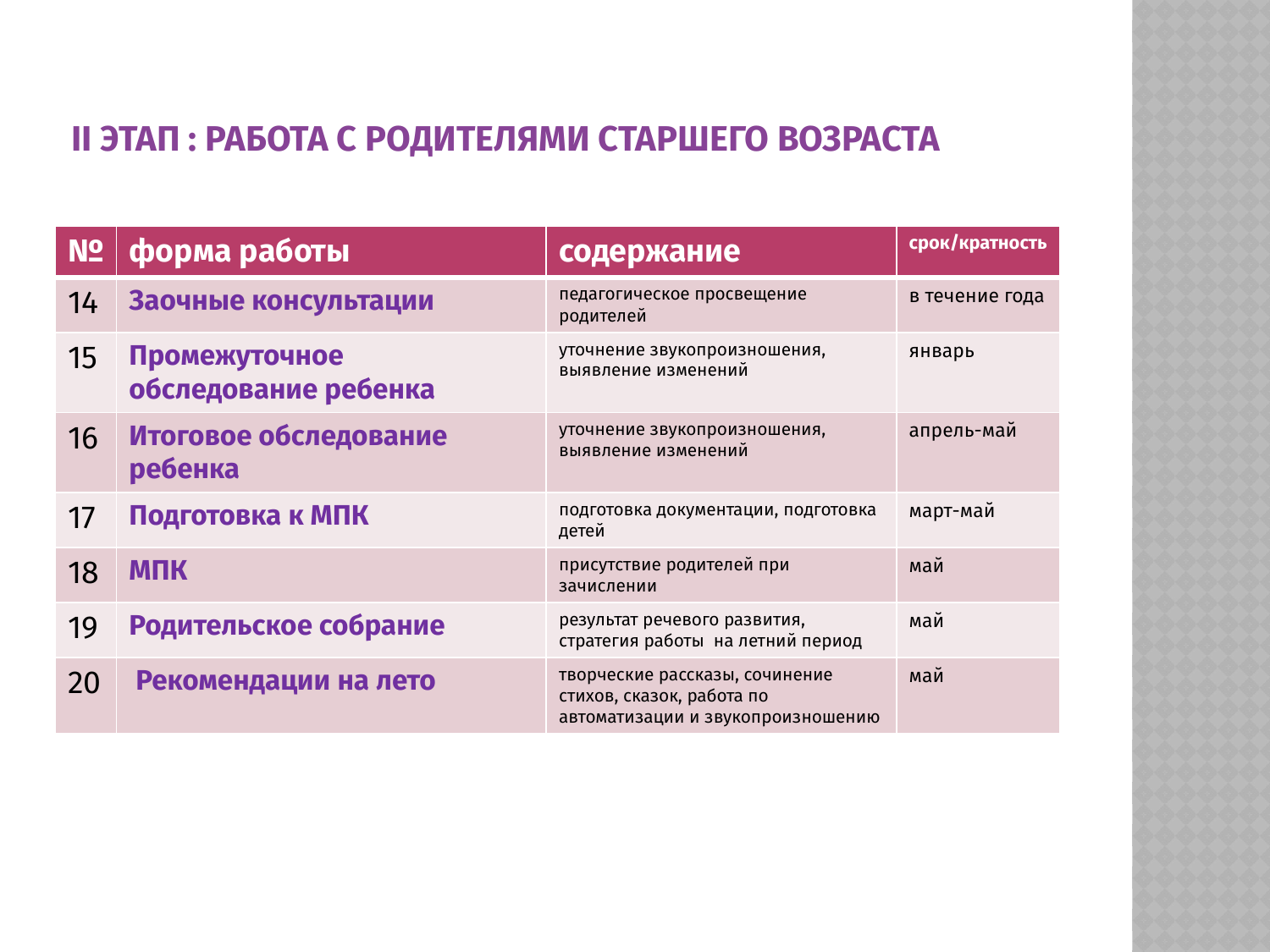

# II ЭТАП : Работа с родителями старшего возраста
| № | форма работы | содержание | срок/кратность |
| --- | --- | --- | --- |
| 14 | Заочные консультации | педагогическое просвещение родителей | в течение года |
| 15 | Промежуточное обследование ребенка | уточнение звукопроизношения, выявление изменений | январь |
| 16 | Итоговое обследование ребенка | уточнение звукопроизношения, выявление изменений | апрель-май |
| 17 | Подготовка к МПК | подготовка документации, подготовка детей | март-май |
| 18 | МПК | присутствие родителей при зачислении | май |
| 19 | Родительское собрание | результат речевого развития, стратегия работы на летний период | май |
| 20 | Рекомендации на лето | творческие рассказы, сочинение стихов, сказок, работа по автоматизации и звукопроизношению | май |